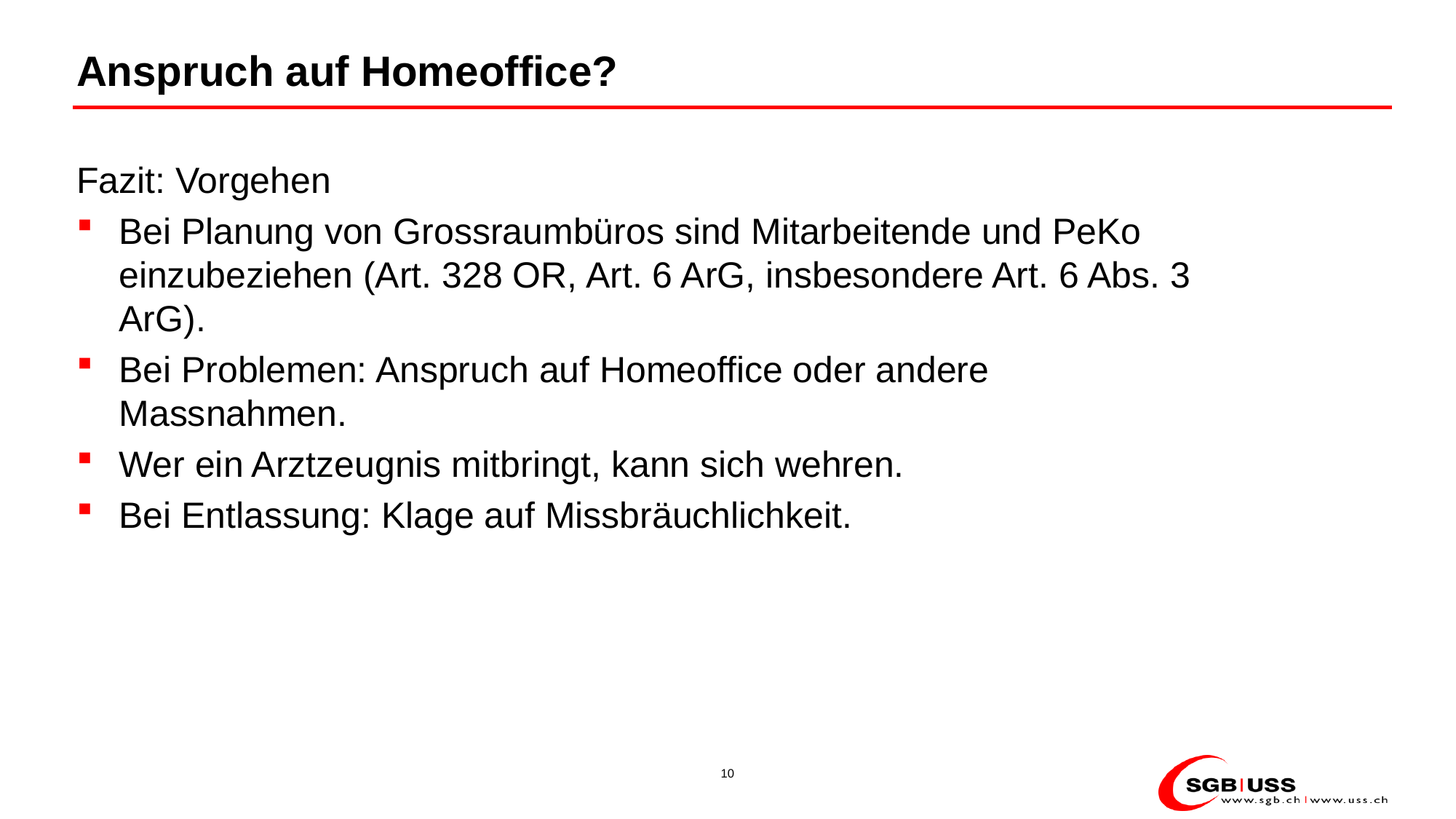

# Anspruch auf Homeoffice?

Fazit: Vorgehen
Bei Planung von Grossraumbüros sind Mitarbeitende und PeKo einzubeziehen (Art. 328 OR, Art. 6 ArG, insbesondere Art. 6 Abs. 3 ArG).
Bei Problemen: Anspruch auf Homeoffice oder andere Massnahmen.
Wer ein Arztzeugnis mitbringt, kann sich wehren.
Bei Entlassung: Klage auf Missbräuchlichkeit.

10